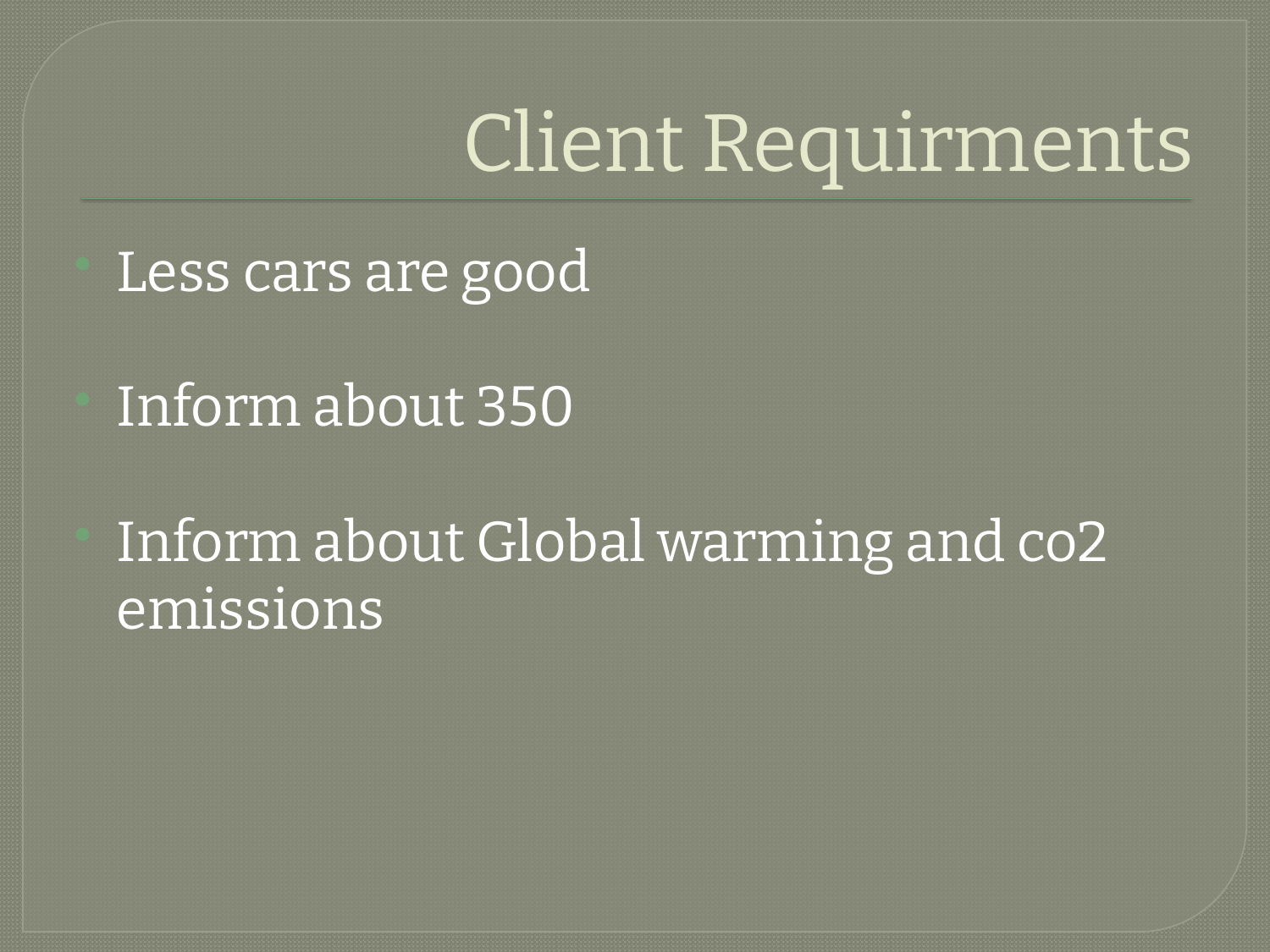

# Client Requirments
Less cars are good

Inform about 350

Inform about Global warming and co2 emissions